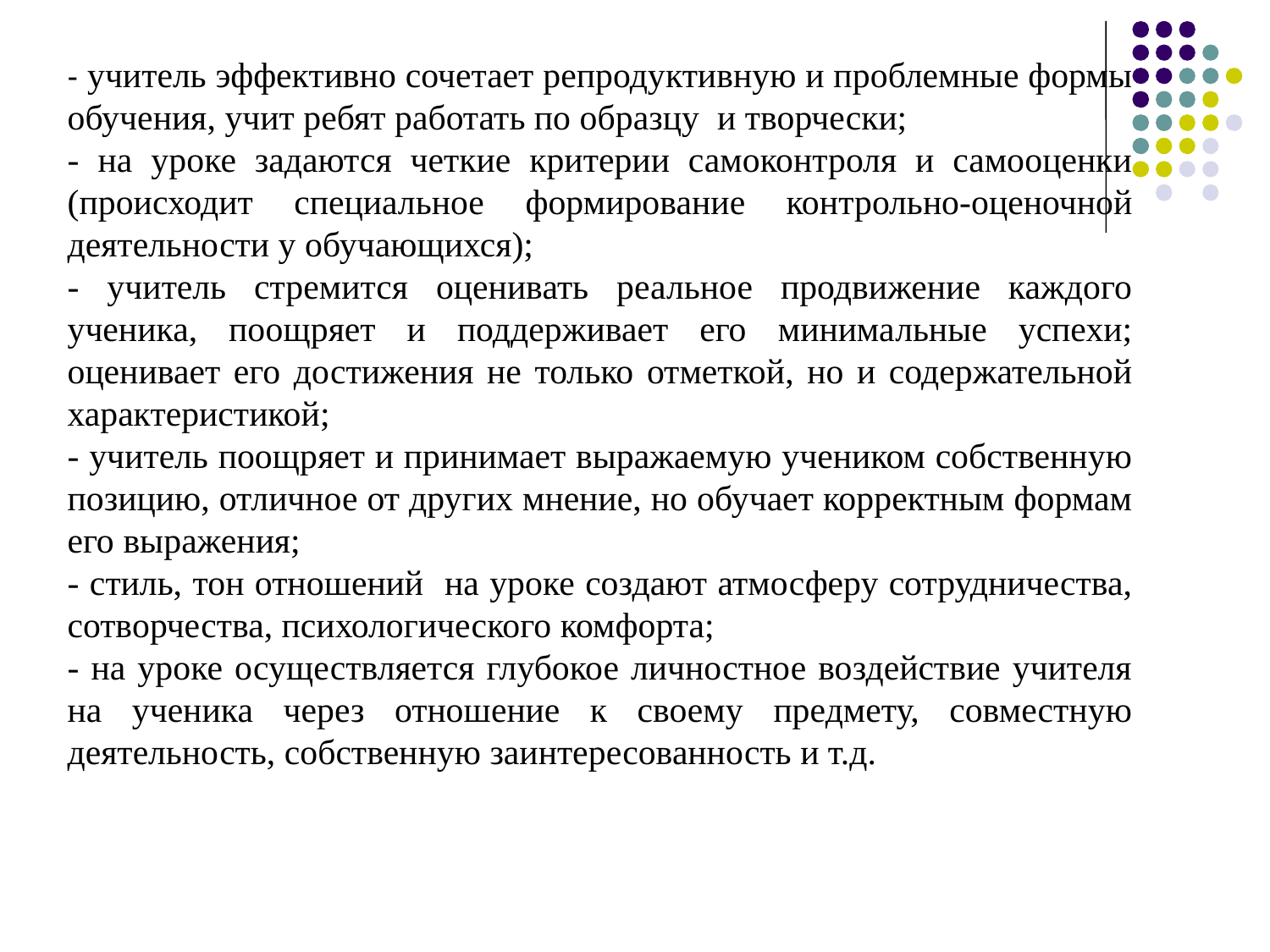

- учитель эффективно сочетает репродуктивную и проблемные формы обучения, учит ребят работать по образцу  и творчески;
- на уроке задаются четкие критерии самоконтроля и самооценки (происходит специальное формирование контрольно-оценочной деятельности у обучающихся);
- учитель стремится оценивать реальное продвижение каждого ученика, поощряет и поддерживает его минимальные успехи; оценивает его достижения не только отметкой, но и содержательной характеристикой;
- учитель поощряет и принимает выражаемую учеником собственную позицию, отличное от других мнение, но обучает корректным формам его выражения;
- стиль, тон отношений  на уроке создают атмосферу сотрудничества, сотворчества, психологического комфорта;
- на уроке осуществляется глубокое личностное воздействие учителя на ученика через отношение к своему предмету, совместную деятельность, собственную заинтересованность и т.д.